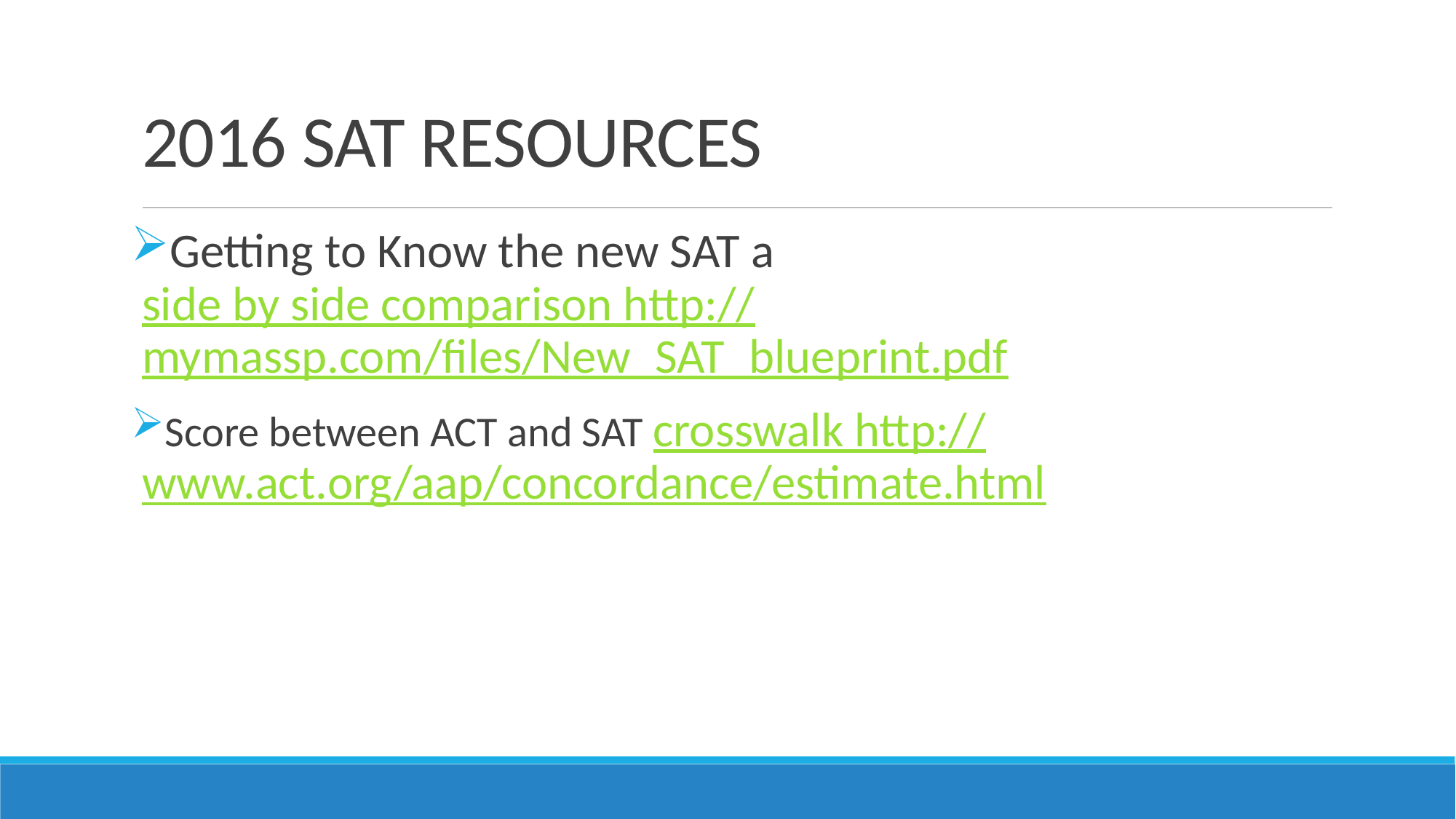

# 2016 SAT RESOURCES
Getting to Know the new SAT a side by side comparison http://mymassp.com/files/New_SAT_blueprint.pdf
Score between ACT and SAT crosswalk http://www.act.org/aap/concordance/estimate.html